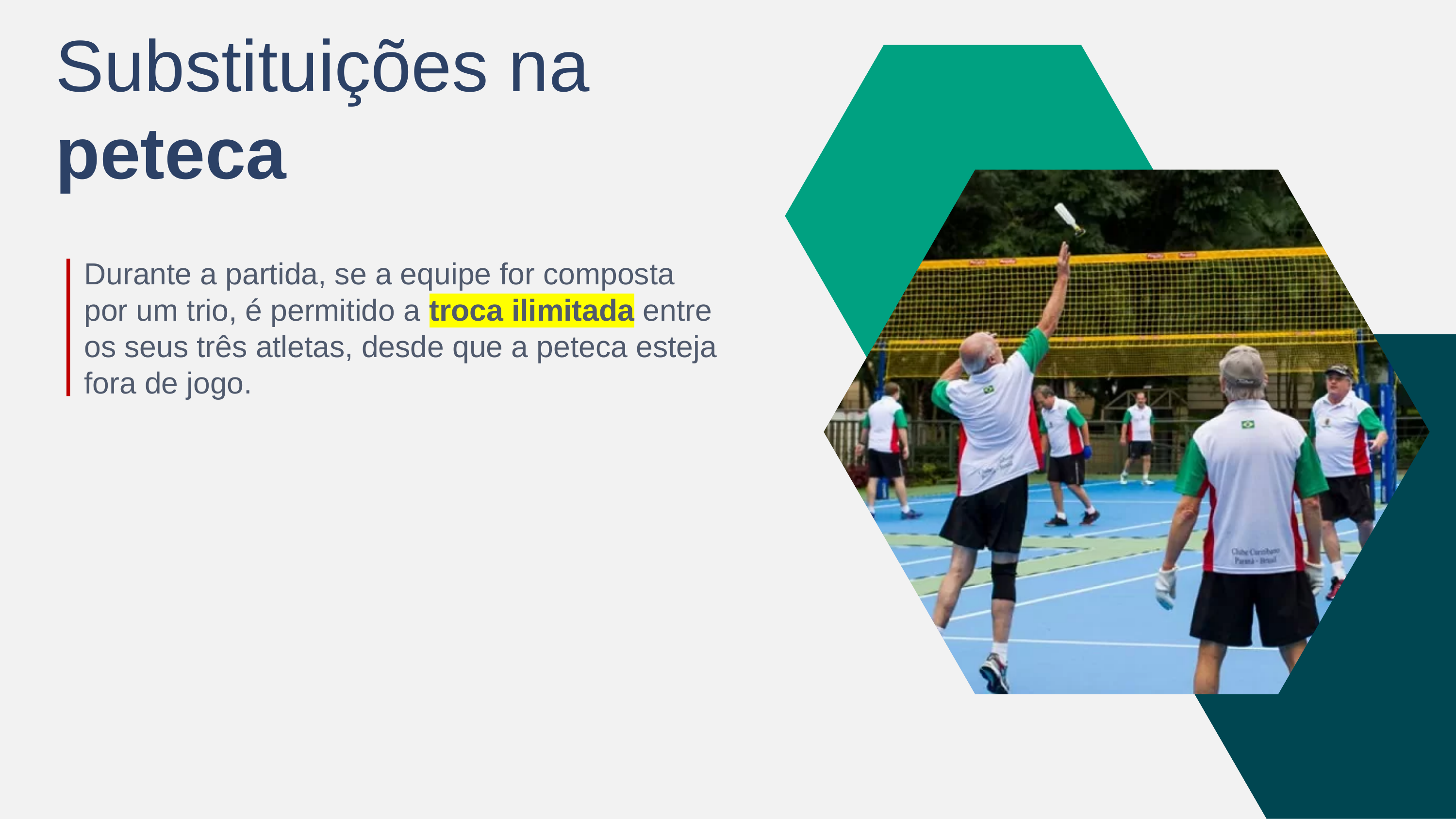

Substituições na
peteca

Durante a partida, se a equipe for composta por um trio, é permitido a troca ilimitada entre os seus três atletas, desde que a peteca esteja fora de jogo.